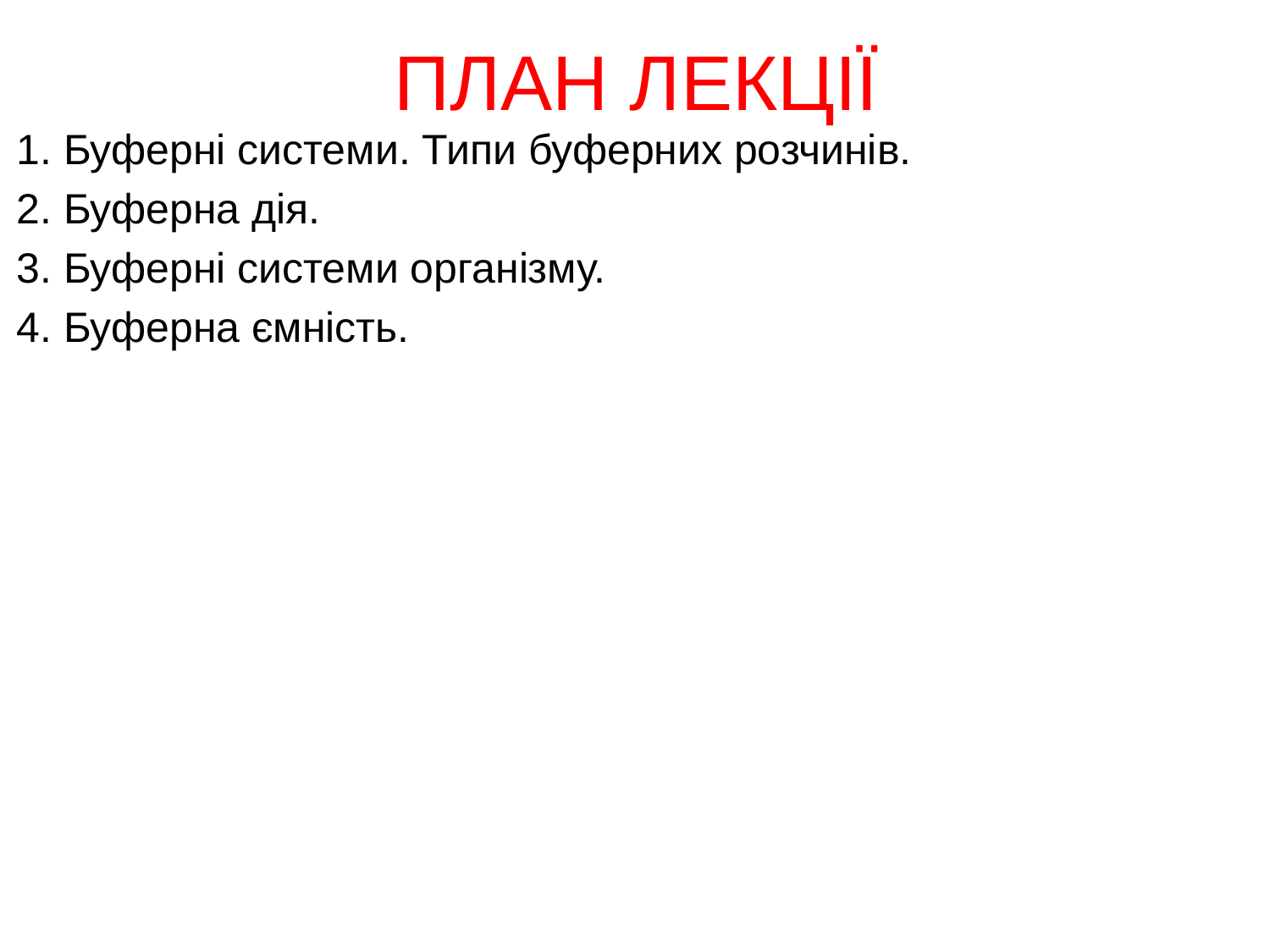

# ПЛАН ЛЕКЦІЇ
1. Буферні системи. Типи буферних розчинів.
2. Буферна дія.
3. Буферні системи організму.
4. Буферна ємність.